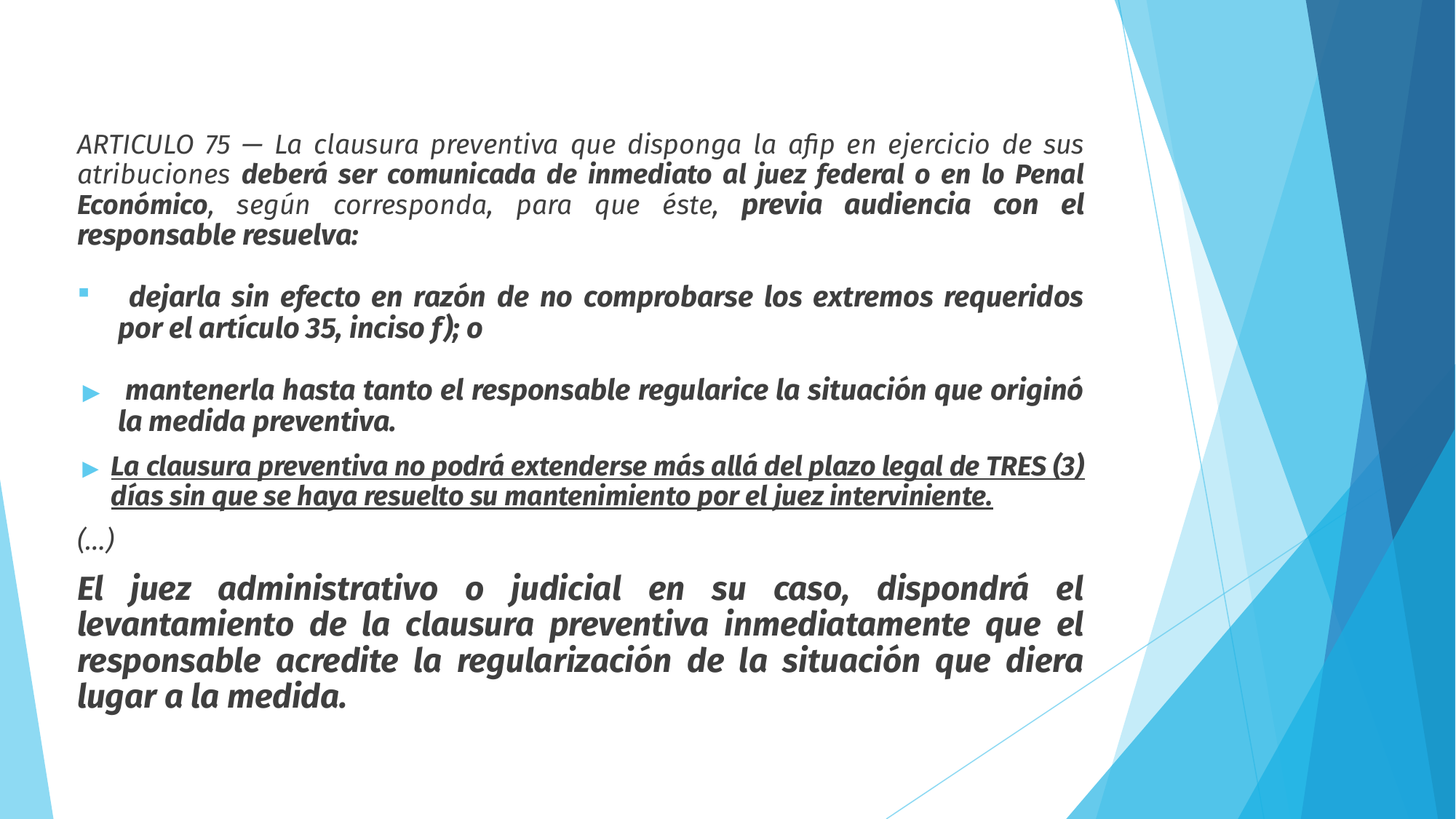

ARTICULO 75 — La clausura preventiva que disponga la afip en ejercicio de sus atribuciones deberá ser comunicada de inmediato al juez federal o en lo Penal Económico, según corresponda, para que éste, previa audiencia con el responsable resuelva:

 dejarla sin efecto en razón de no comprobarse los extremos requeridos por el artículo 35, inciso f); o

 mantenerla hasta tanto el responsable regularice la situación que originó la medida preventiva.
La clausura preventiva no podrá extenderse más allá del plazo legal de TRES (3) días sin que se haya resuelto su mantenimiento por el juez interviniente.
(…)
El juez administrativo o judicial en su caso, dispondrá el levantamiento de la clausura preventiva inmediatamente que el responsable acredite la regularización de la situación que diera lugar a la medida.